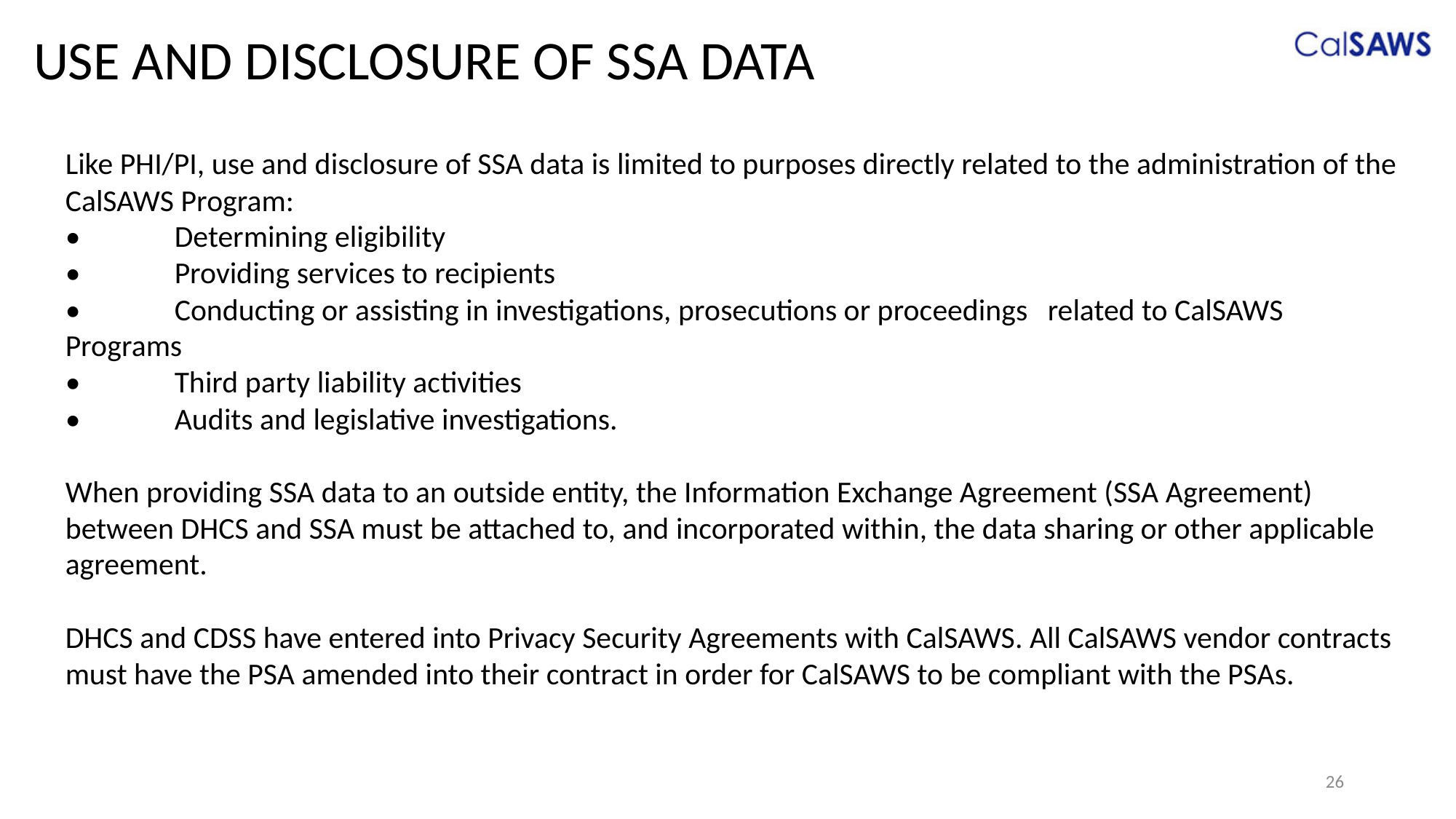

# USE AND DISCLOSURE OF SSA DATA
Like PHI/PI, use and disclosure of SSA data is limited to purposes directly related to the administration of the CalSAWS Program:
•	Determining eligibility
•	Providing services to recipients
•	Conducting or assisting in investigations, prosecutions or proceedings 	related to CalSAWS Programs
•	Third party liability activities
•	Audits and legislative investigations.

When providing SSA data to an outside entity, the Information Exchange Agreement (SSA Agreement) between DHCS and SSA must be attached to, and incorporated within, the data sharing or other applicable agreement.

DHCS and CDSS have entered into Privacy Security Agreements with CalSAWS. All CalSAWS vendor contracts must have the PSA amended into their contract in order for CalSAWS to be compliant with the PSAs.
26